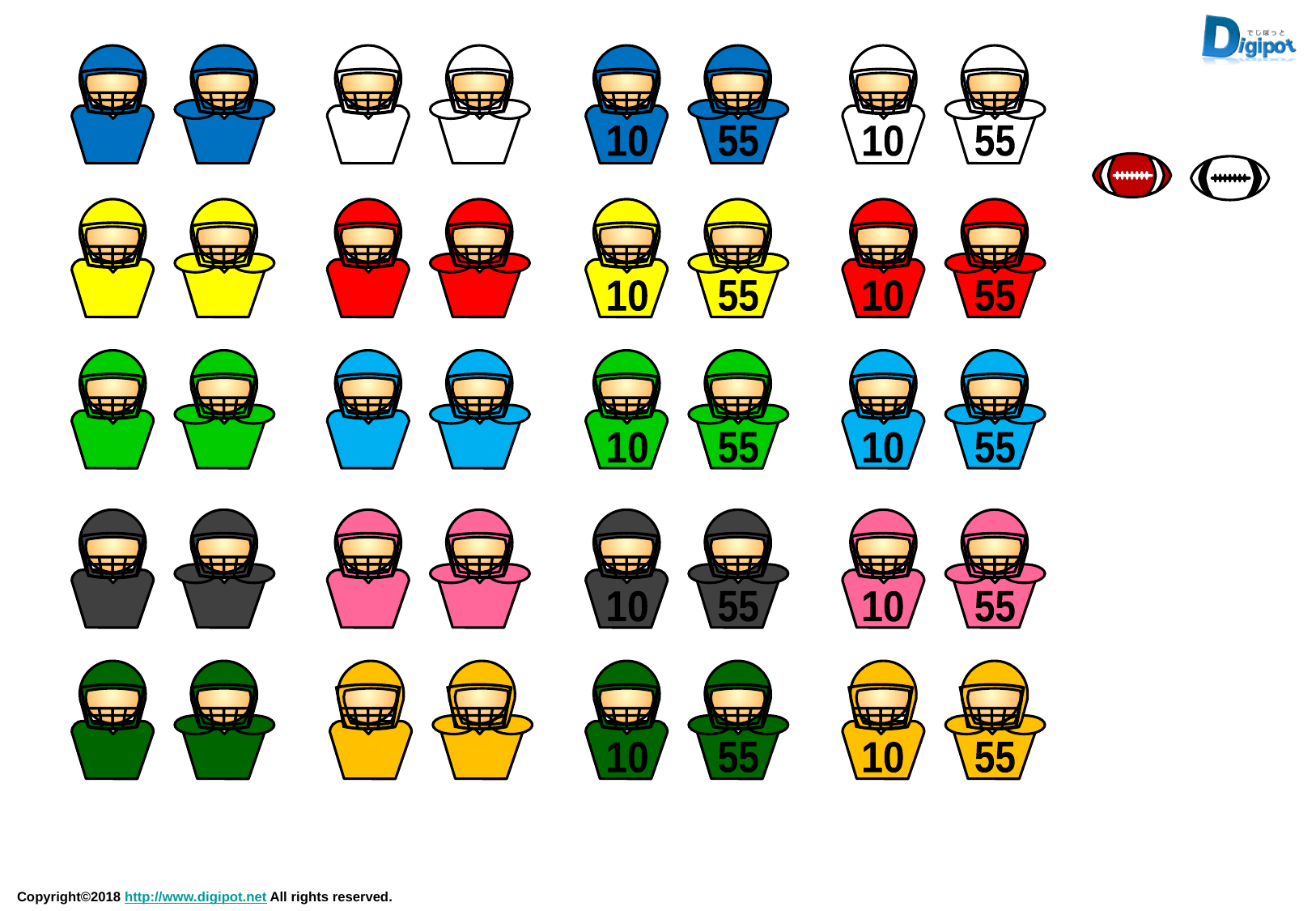

10
55
10
55

10
55
10
55

10
55
10
55

10
55
10
55

10
55
10
55